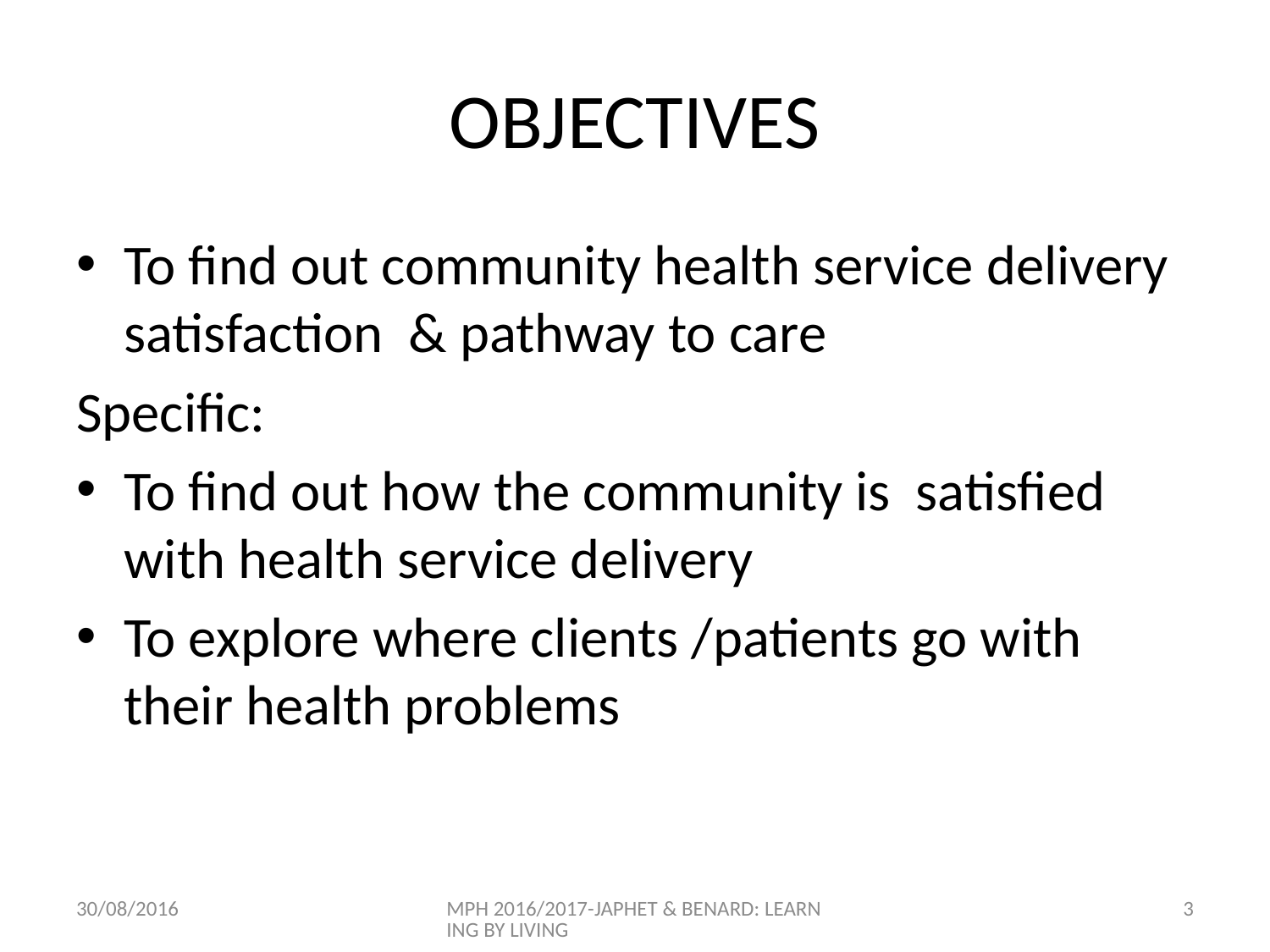

# OBJECTIVES
To find out community health service delivery satisfaction  & pathway to care
Specific:
To find out how the community is  satisfied with health service delivery
To explore where clients /patients go with their health problems

30/08/2016
MPH 2016/2017-JAPHET & BENARD: LEARNING BY LIVING
3